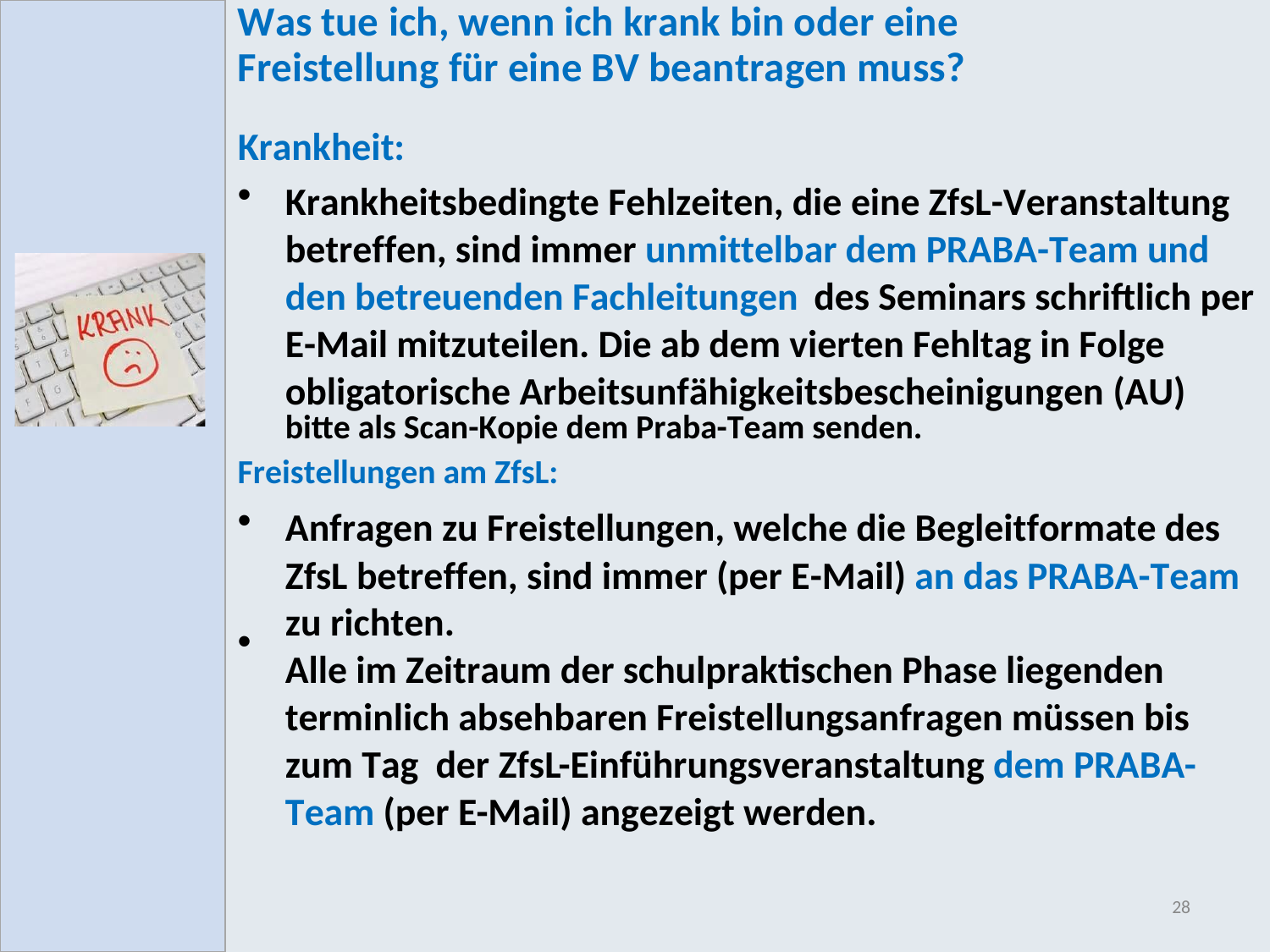

Was tue ich, wenn ich krank bin oder eine
Freistellung für eine BV beantragen muss?
Krankheit:
•
Krankheitsbedingte Fehlzeiten, die eine ZfsL-Veranstaltung
betreffen, sind immer unmittelbar dem PRABA-Team und
den betreuenden Fachleitungen des Seminars schriftlich per
E-Mail mitzuteilen. Die ab dem vierten Fehltag in Folge
obligatorische Arbeitsunfähigkeitsbescheinigungen (AU)
bitte als Scan-Kopie dem Praba-Team senden.

Freistellungen am ZfsL:
•
Anfragen zu Freistellungen, welche die Begleitformate des
ZfsL betreffen, sind immer (per E-Mail) an das PRABA-Team
zu richten.
Alle im Zeitraum der schulpraktischen Phase liegenden
terminlich absehbaren Freistellungsanfragen müssen bis
zum Tag der ZfsL-Einführungsveranstaltung dem PRABA-
Team (per E-Mail) angezeigt werden.
•
28